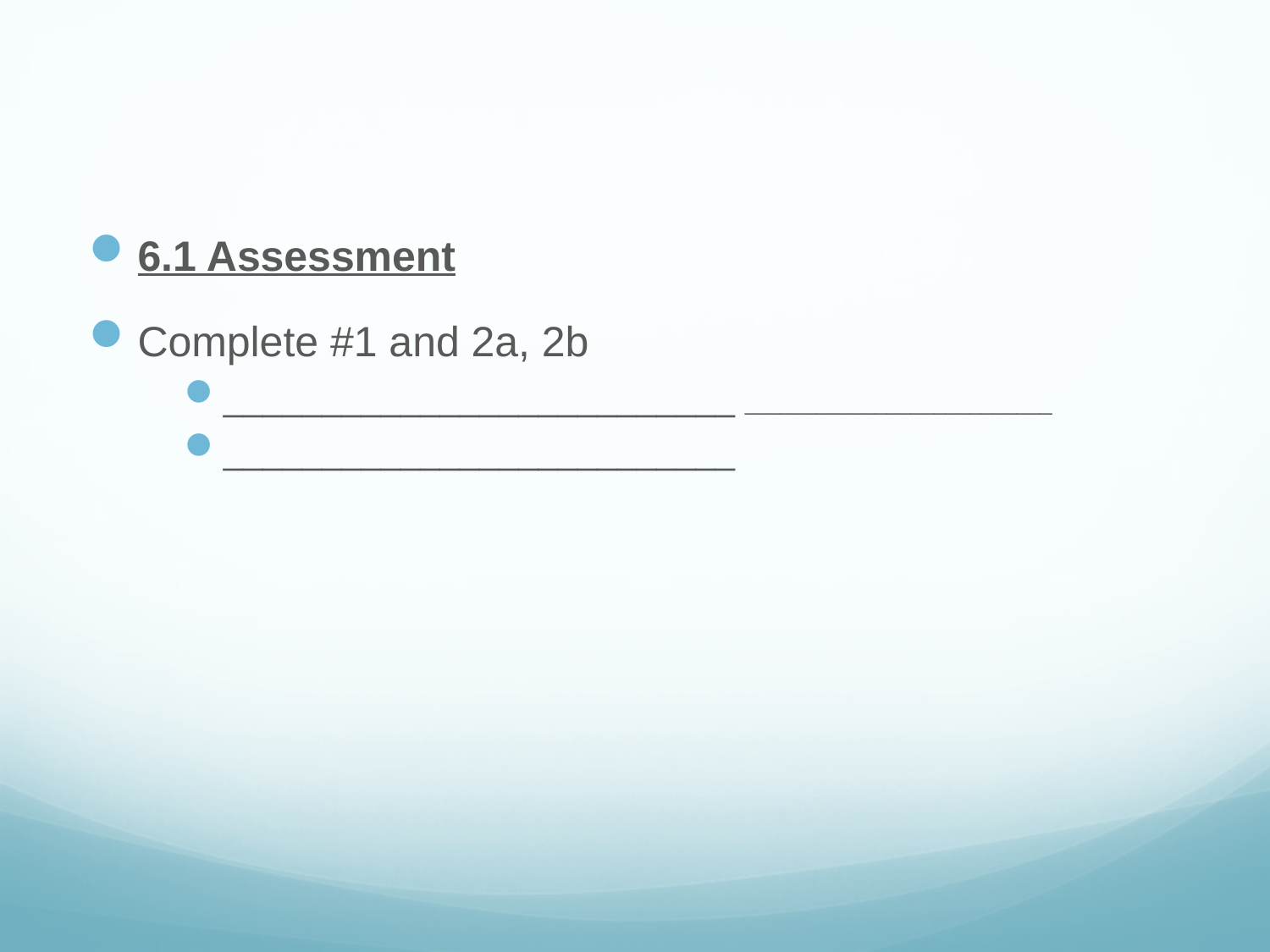

#
6.1 Assessment
Complete #1 and 2a, 2b
__________________________ __________________________
__________________________